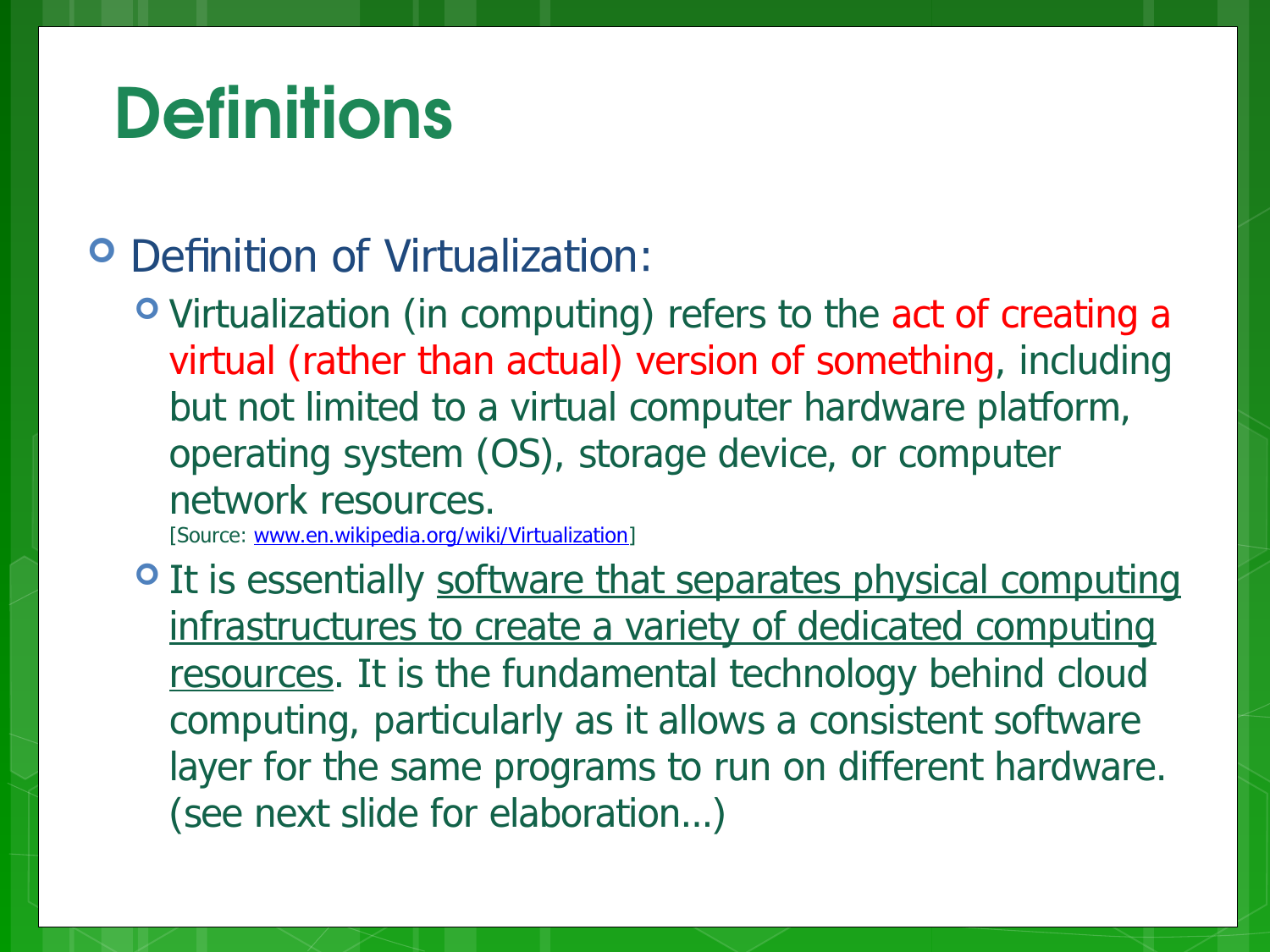

# Definitions
Definition of Virtualization:
Virtualization (in computing) refers to the act of creating a virtual (rather than actual) version of something, including but not limited to a virtual computer hardware platform, operating system (OS), storage device, or computer network resources.
[Source: www.en.wikipedia.org/wiki/Virtualization]
It is essentially software that separates physical computing infrastructures to create a variety of dedicated computing resources. It is the fundamental technology behind cloud computing, particularly as it allows a consistent software layer for the same programs to run on different hardware.   (see next slide for elaboration…)